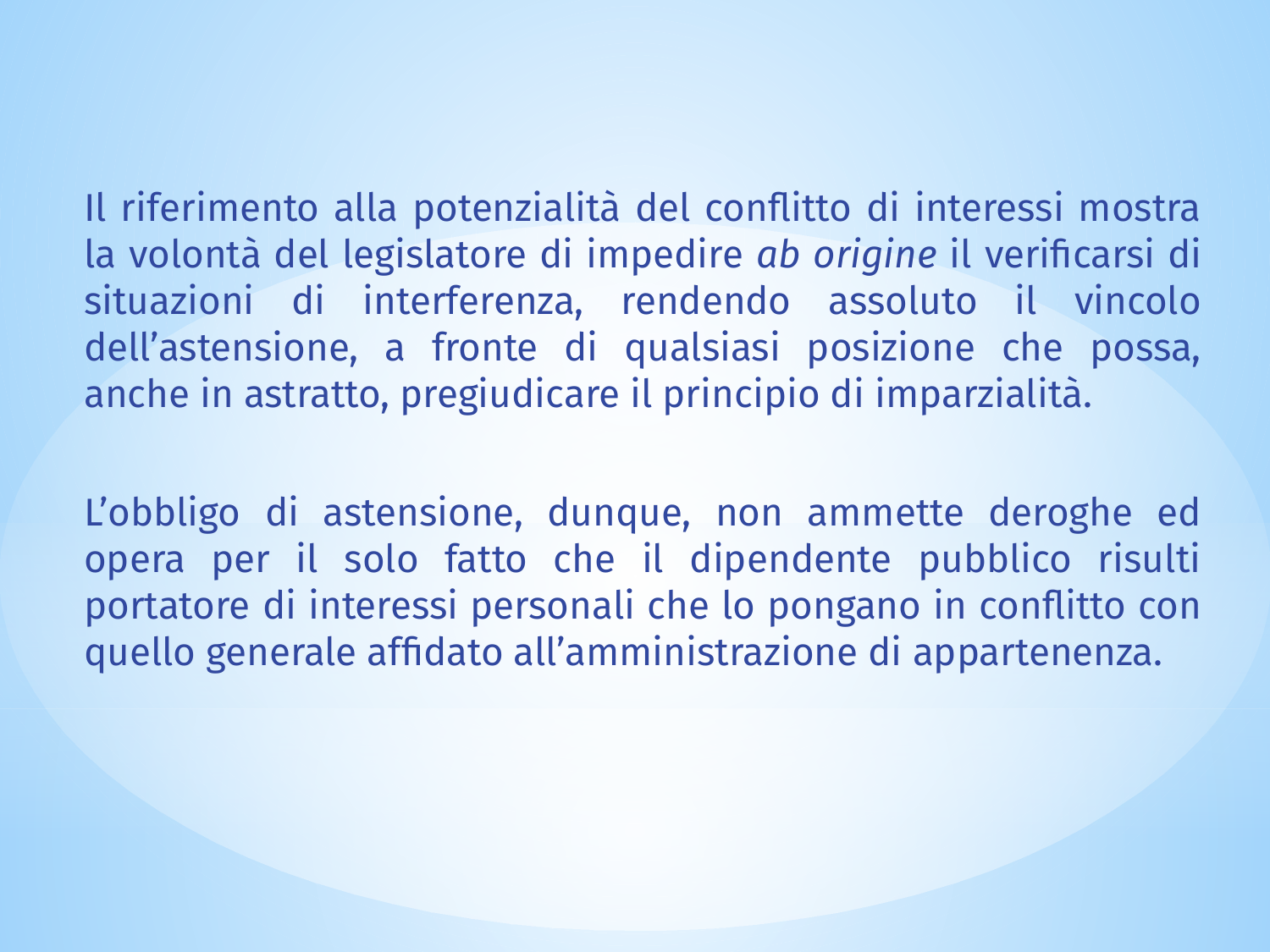

Il riferimento alla potenzialità del conflitto di interessi mostra la volontà del legislatore di impedire ab origine il verificarsi di situazioni di interferenza, rendendo assoluto il vincolo dell’astensione, a fronte di qualsiasi posizione che possa, anche in astratto, pregiudicare il principio di imparzialità.

L’obbligo di astensione, dunque, non ammette deroghe ed opera per il solo fatto che il dipendente pubblico risulti portatore di interessi personali che lo pongano in conflitto con quello generale affidato all’amministrazione di appartenenza.